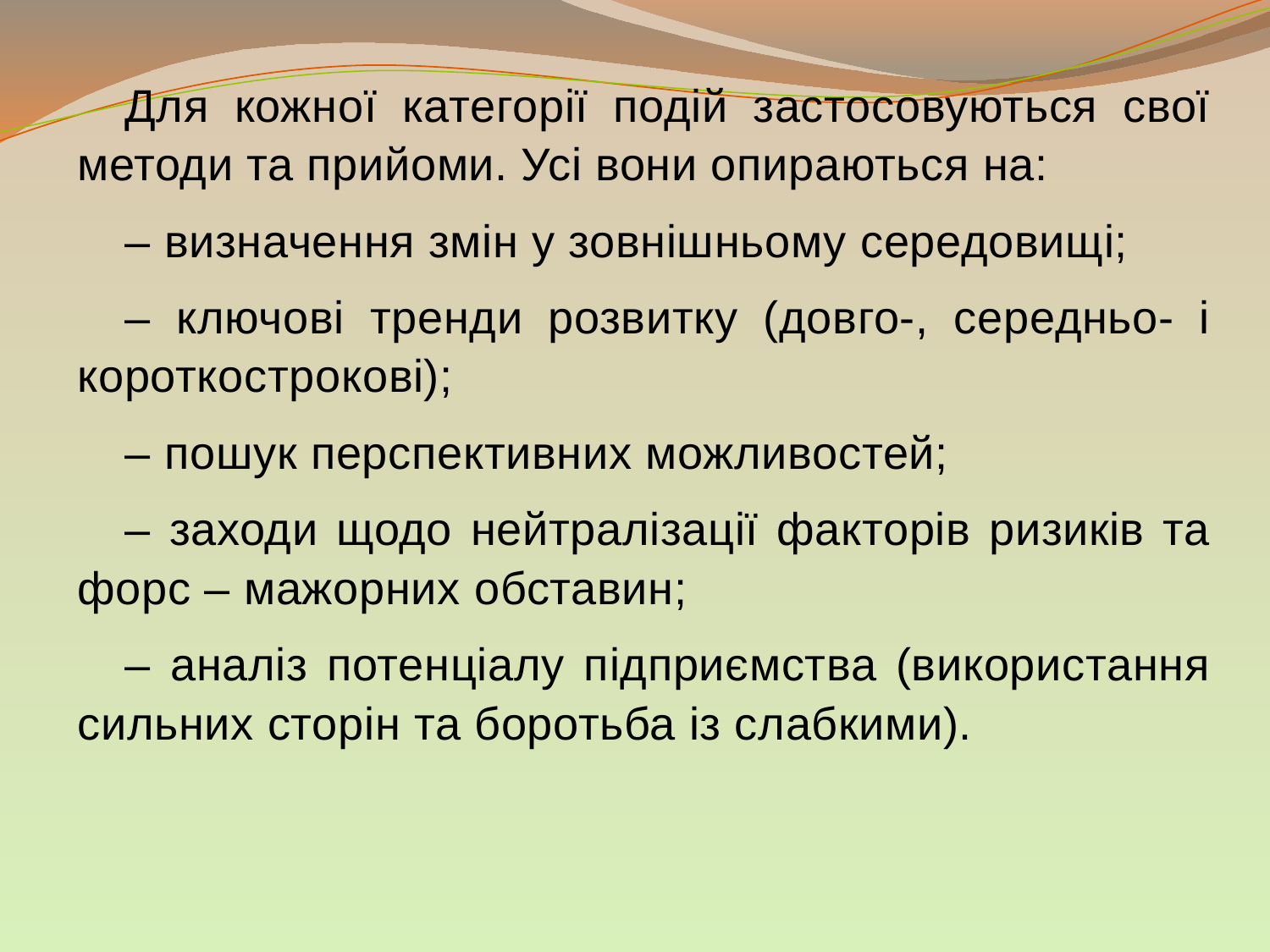

Для кожної категорії подій застосовуються свої методи та прийоми. Усі вони опираються на:
– визначення змін у зовнішньому середовищі;
– ключові тренди розвитку (довго-, середньо- і короткострокові);
– пошук перспективних можливостей;
– заходи щодо нейтралізації факторів ризиків та форс – мажорних обставин;
– аналіз потенціалу підприємства (використання сильних сторін та боротьба із слабкими).